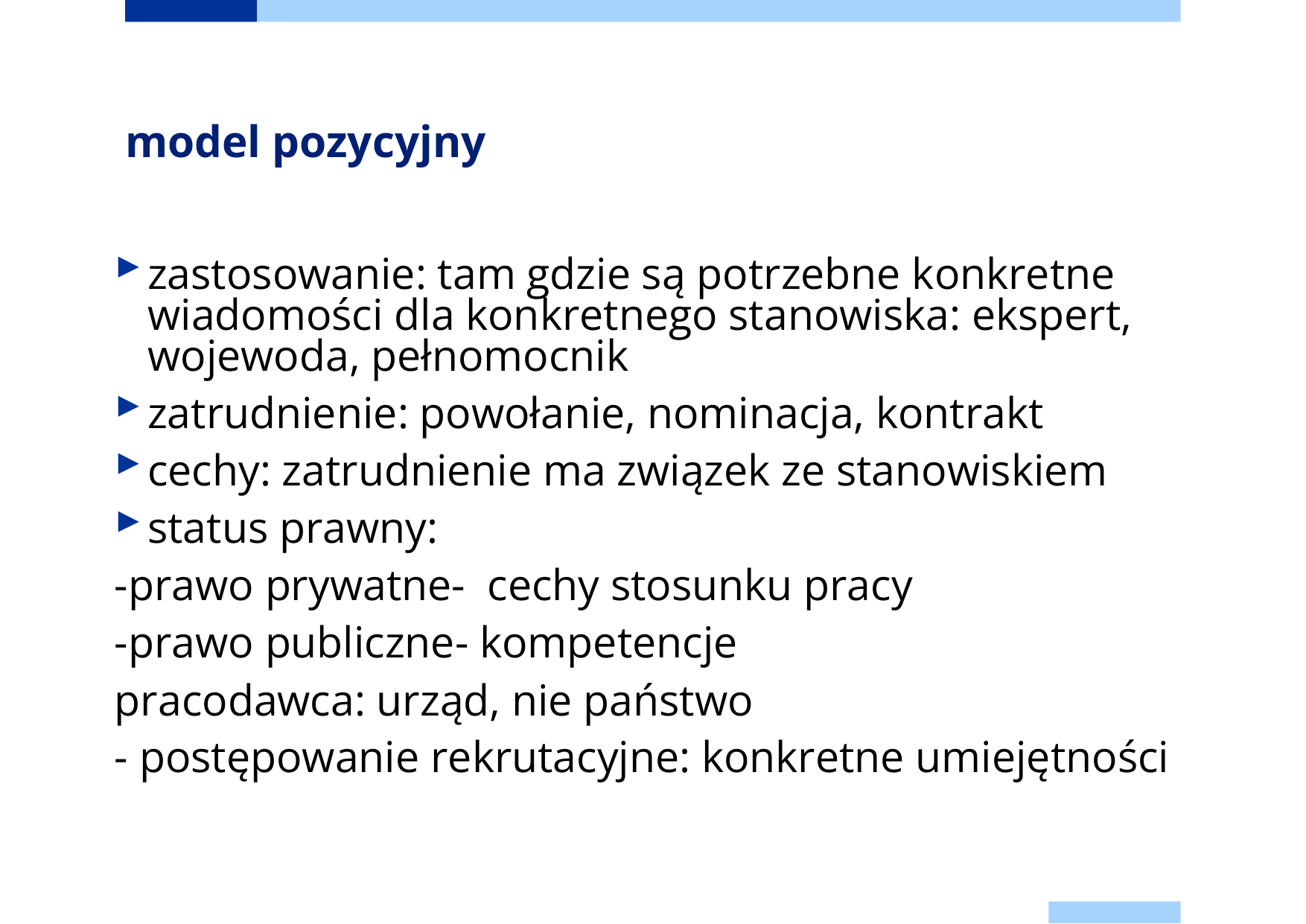

# model pozycyjny
zastosowanie: tam gdzie są potrzebne konkretne wiadomości dla konkretnego stanowiska: ekspert, wojewoda, pełnomocnik
zatrudnienie: powołanie, nominacja, kontrakt
cechy: zatrudnienie ma związek ze stanowiskiem
status prawny:
-prawo prywatne-  cechy stosunku pracy
-prawo publiczne- kompetencje
pracodawca: urząd, nie państwo
- postępowanie rekrutacyjne: konkretne umiejętności